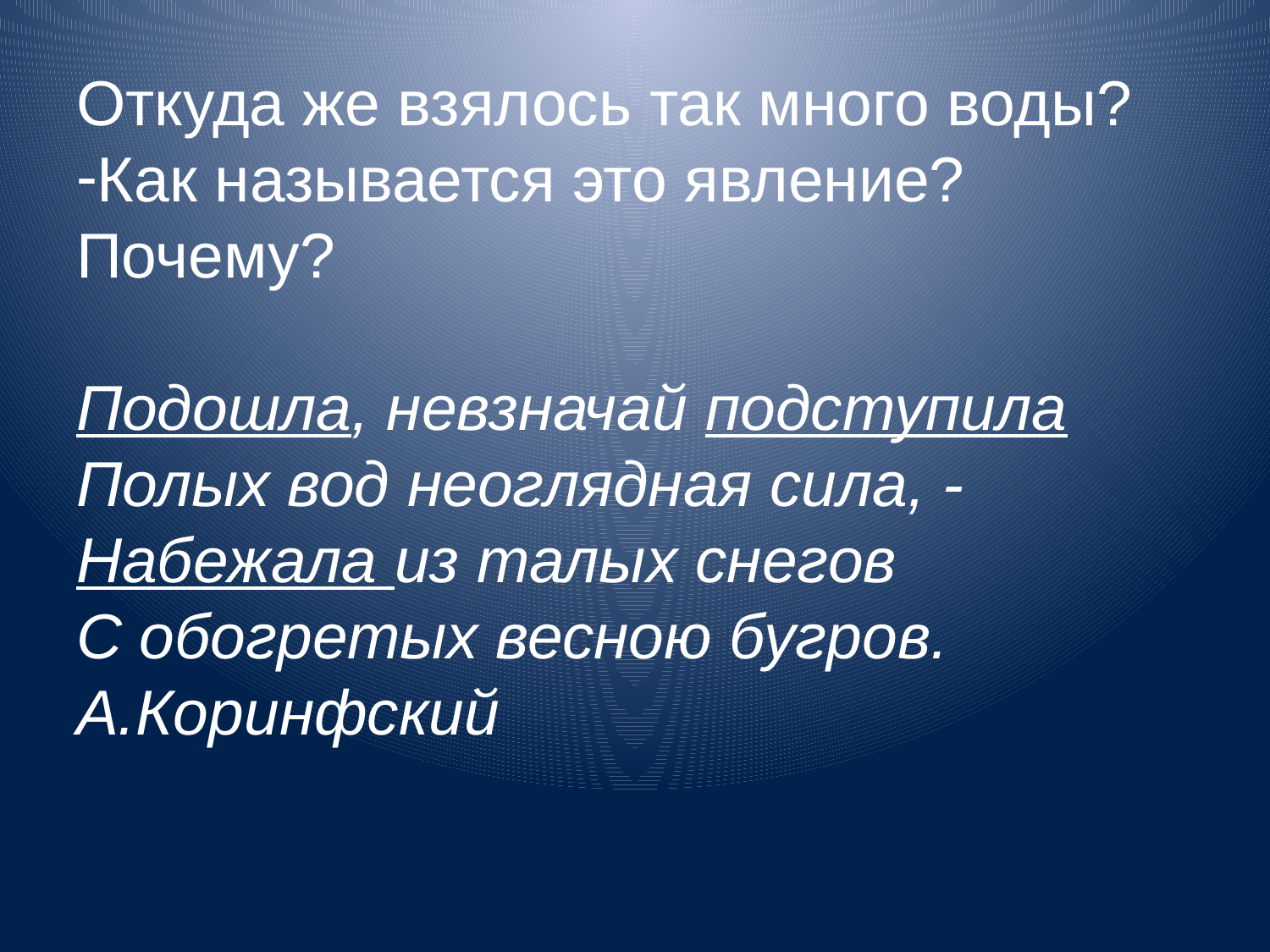

Откуда же взялось так много воды?
Как называется это явление? Почему?

Подошла, невзначай подступила
Полых вод неоглядная сила, -
Набежала из талых снегов
С обогретых весною бугров.
А.Коринфский